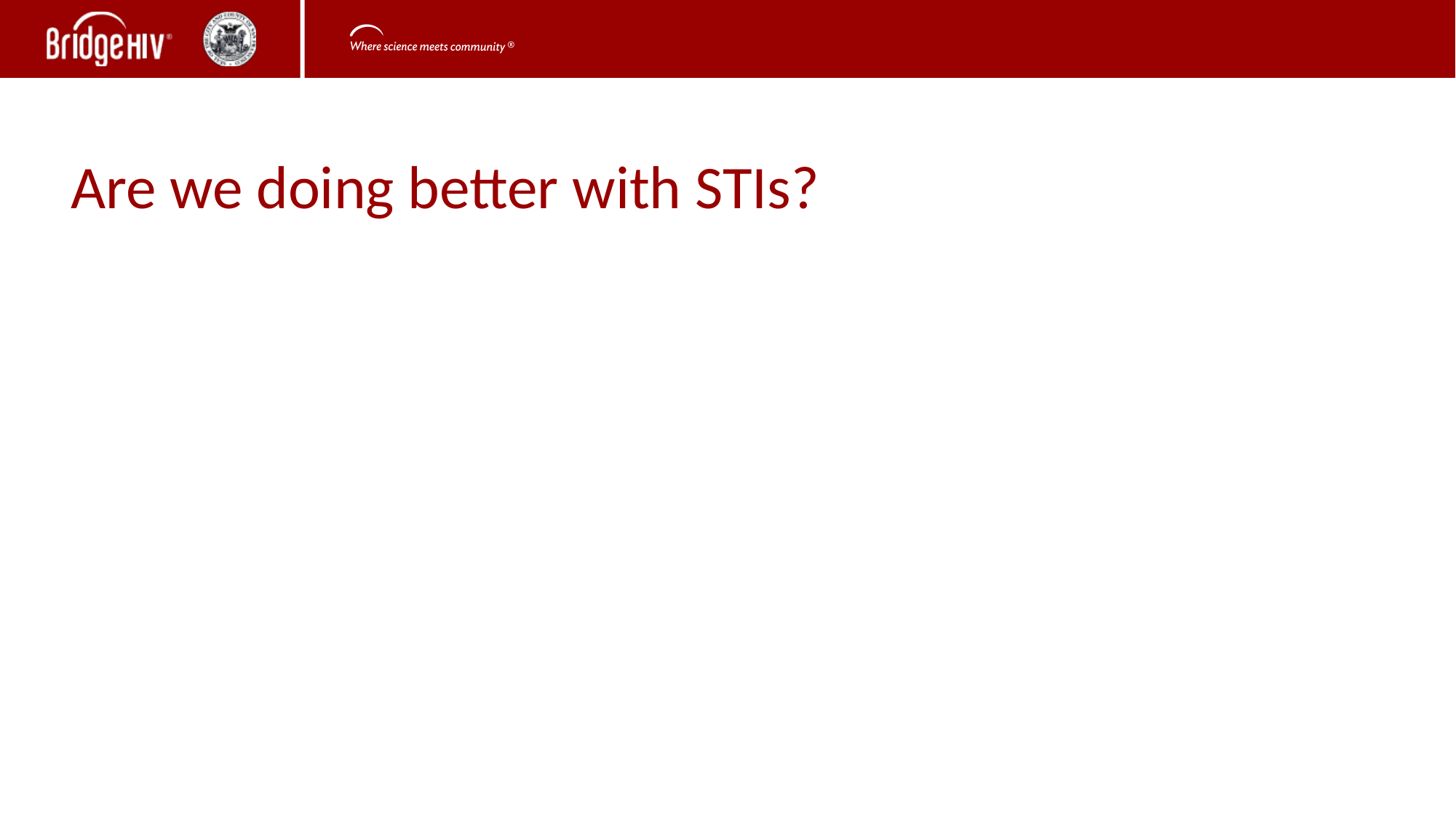

# Are we doing better with STIs?